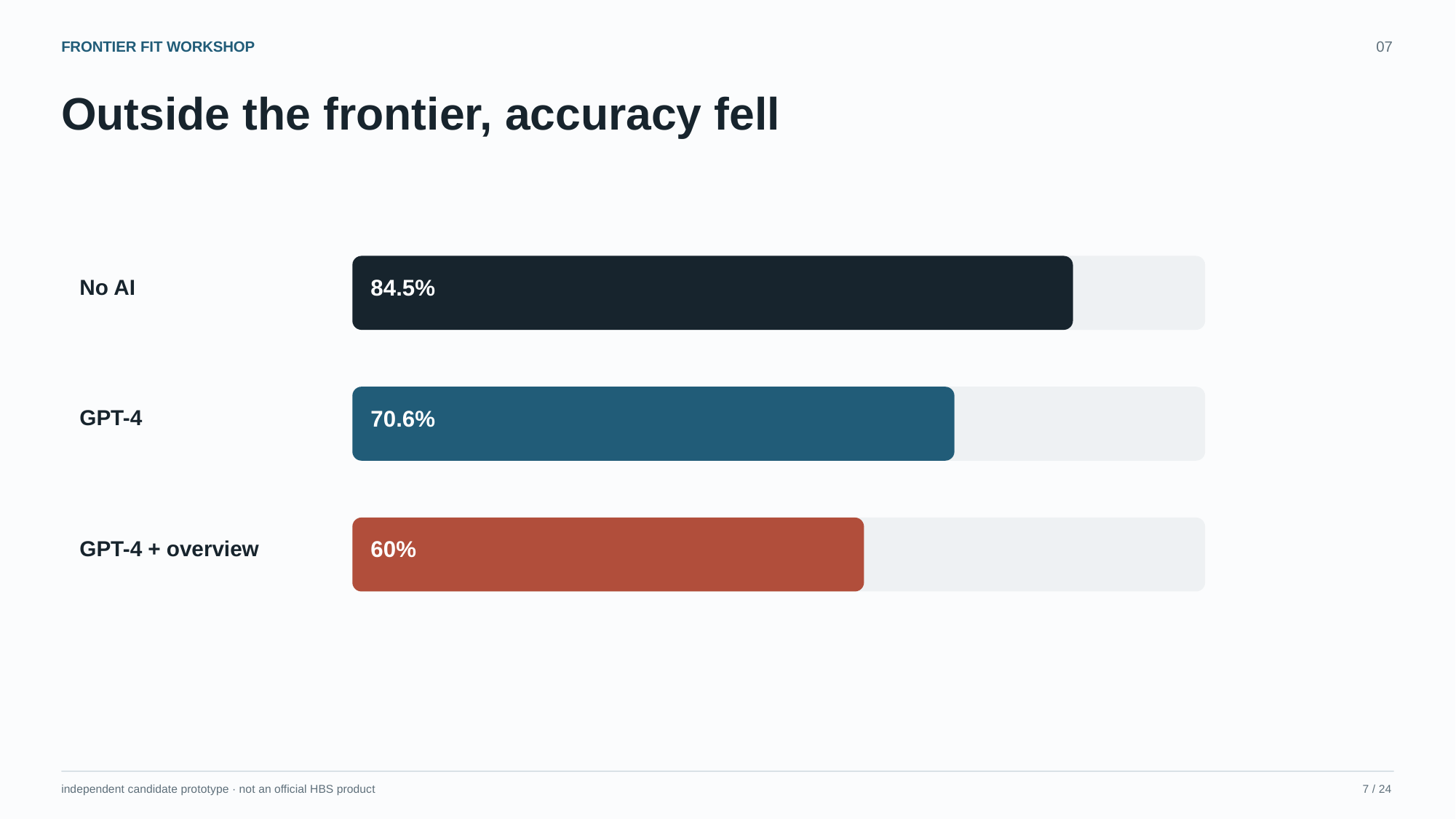

FRONTIER FIT WORKSHOP
07
Outside the frontier, accuracy fell

No AI
84.5%

GPT-4
70.6%

GPT-4 + overview
60%
independent candidate prototype · not an official HBS product
7 / 24